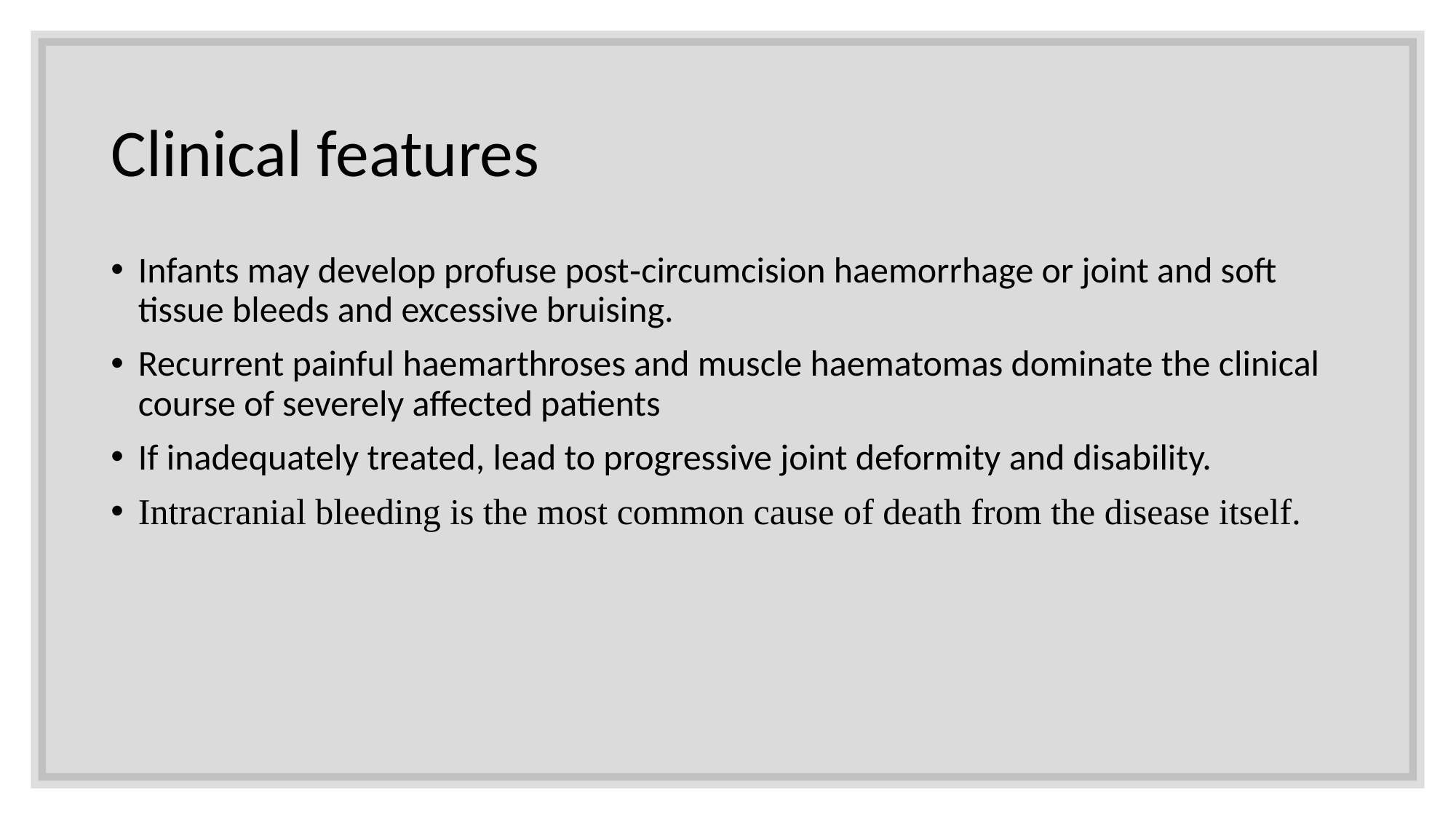

# Clinical features
Infants may develop profuse post‐circumcision haemorrhage or joint and soft tissue bleeds and excessive bruising.
Recurrent painful haemarthroses and muscle haematomas dominate the clinical course of severely affected patients
If inadequately treated, lead to progressive joint deformity and disability.
Intracranial bleeding is the most common cause of death from the disease itself.